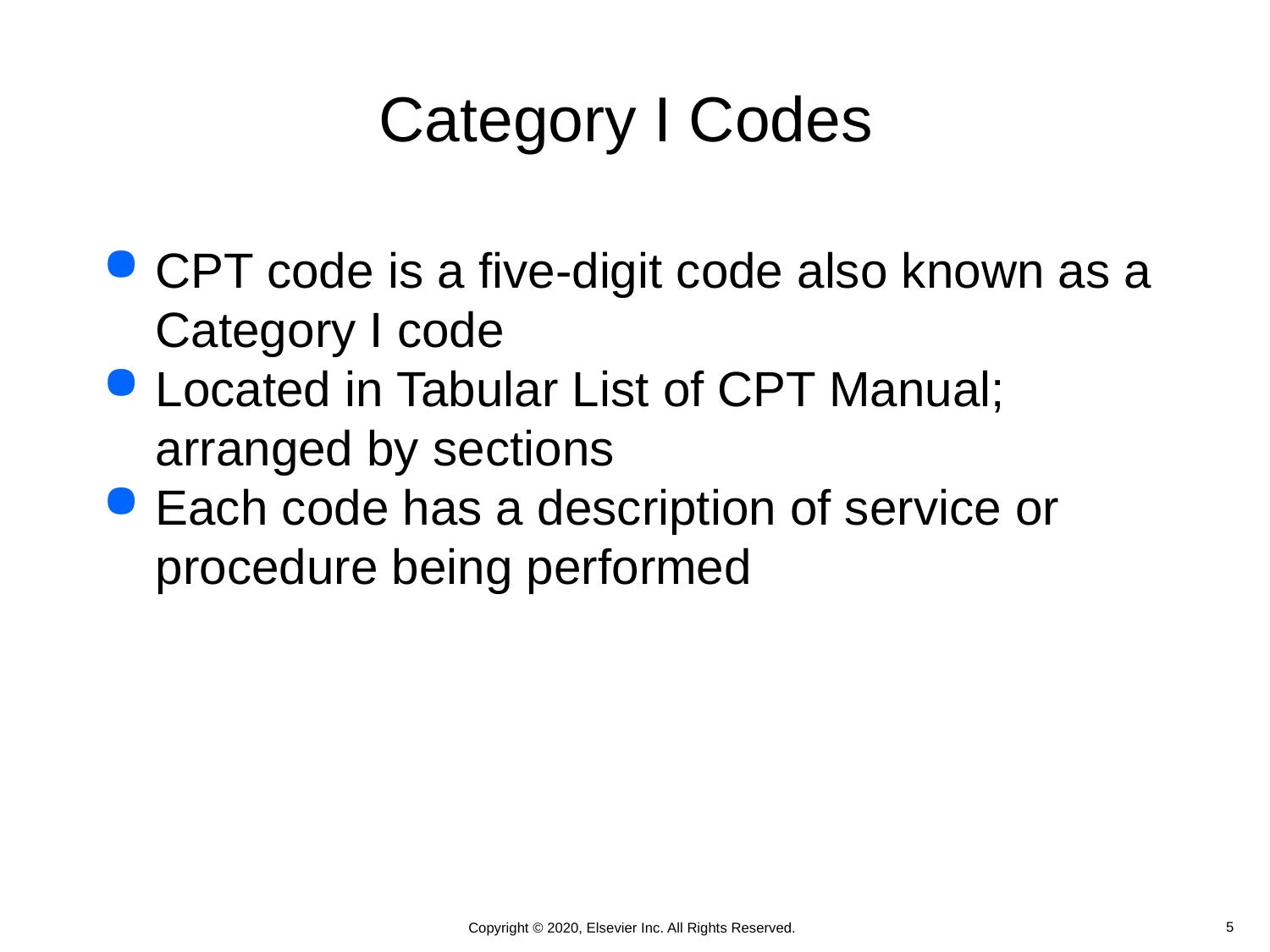

# Category I Codes
CPT code is a five-digit code also known as a Category I code
Located in Tabular List of CPT Manual; arranged by sections
Each code has a description of service or procedure being performed